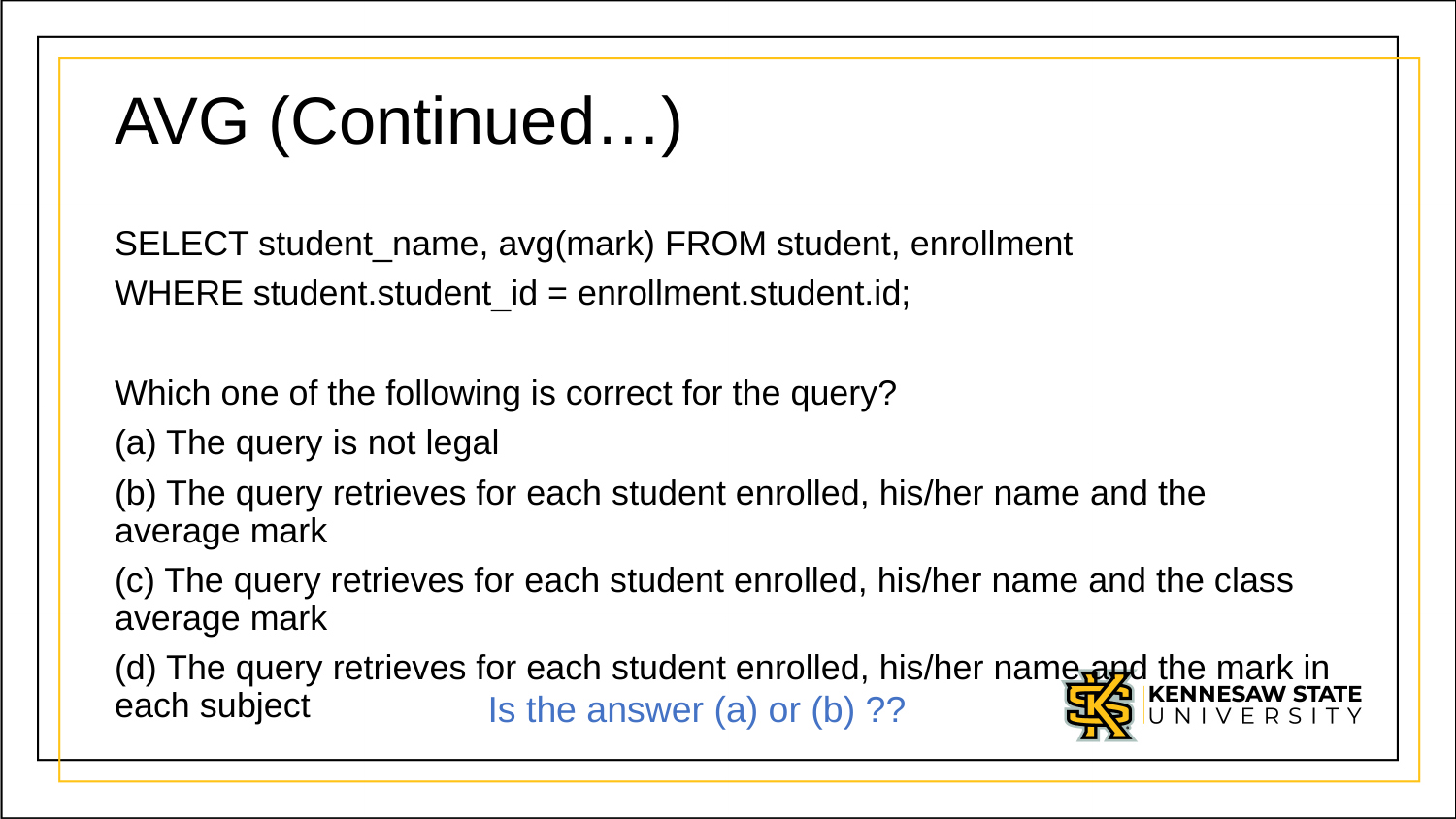

# AVG (Continued…)
SELECT student_name, avg(mark) FROM student, enrollment
WHERE student.student_id = enrollment.student.id;

Which one of the following is correct for the query?
(a) The query is not legal
(b) The query retrieves for each student enrolled, his/her name and the average mark
(c) The query retrieves for each student enrolled, his/her name and the class average mark
(d) The query retrieves for each student enrolled, his/her name and the mark in each subject
Is the answer (a) or (b) ??